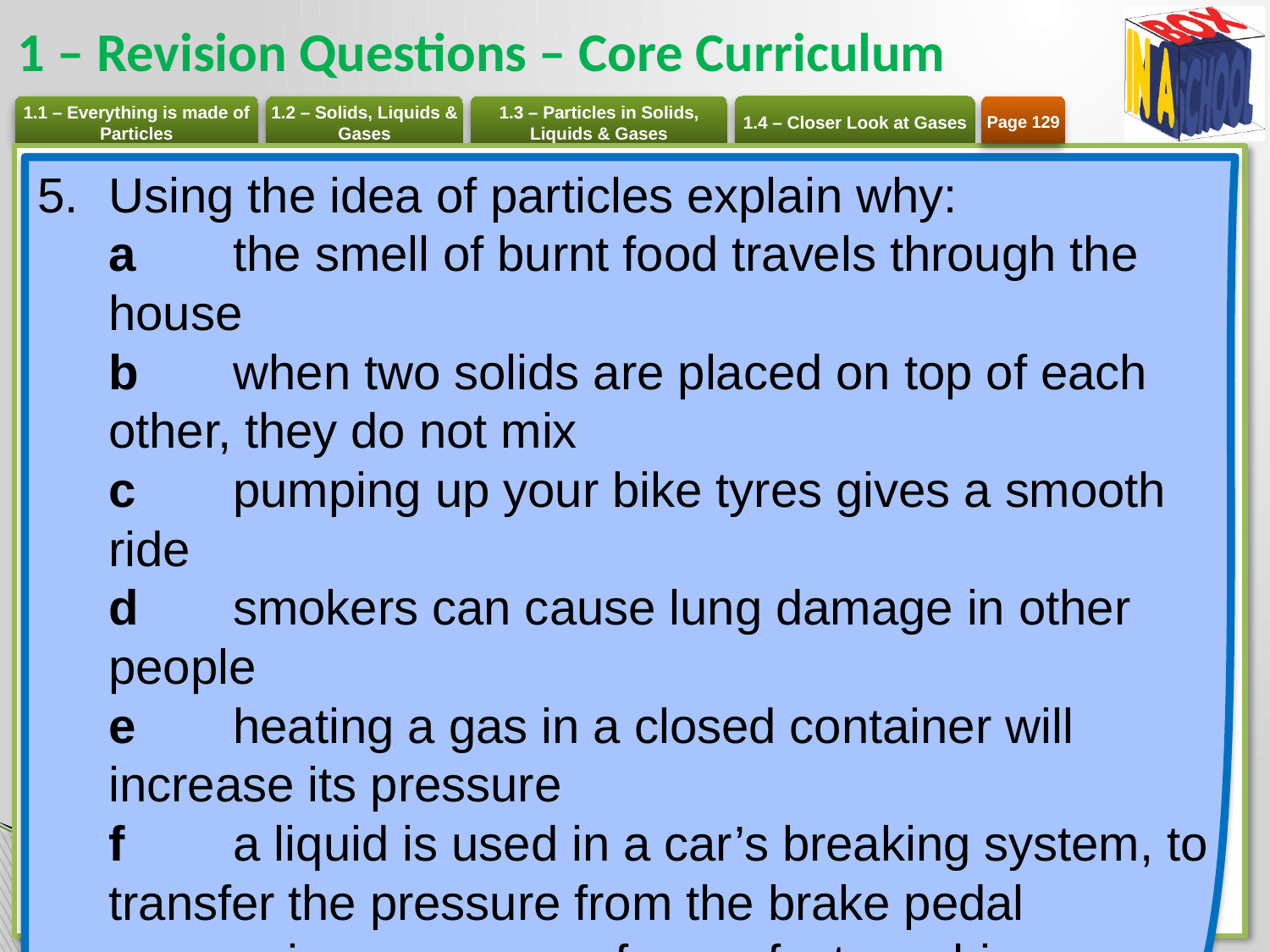

# 1 – Revision Questions – Core Curriculum
Page 129
Using the idea of particles explain why:
a 	the smell of burnt food travels through the house
b	when two solids are placed on top of each other, they do not mix
c 	pumping up your bike tyres gives a smooth ride
d 	smokers can cause lung damage in other people
e 	heating a gas in a closed container will increase its pressure
f 	a liquid is used in a car’s breaking system, to transfer the pressure from the brake pedal
g 	poisonous gases from a factory chimney can affect a large area.